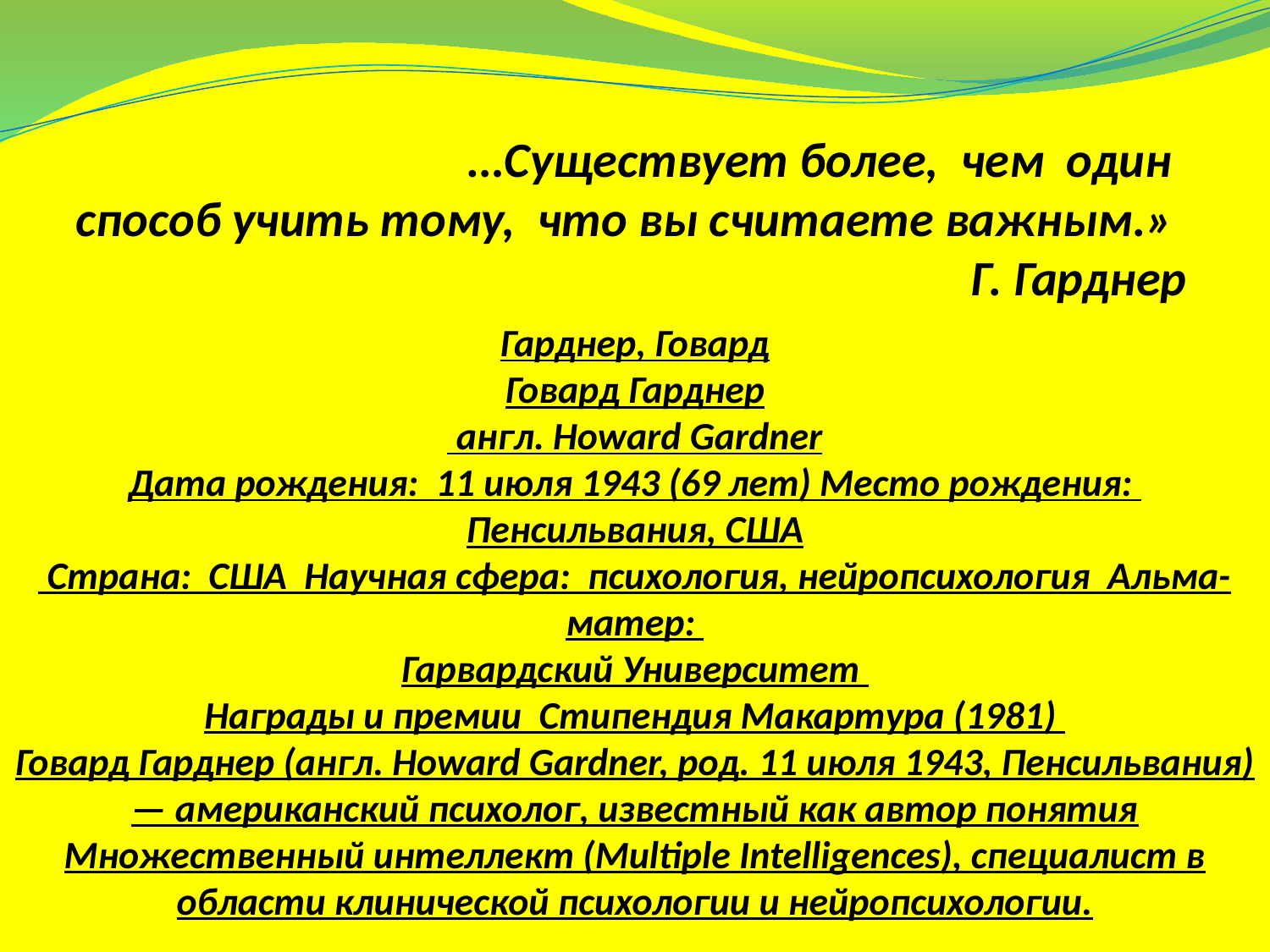

…Существует более,  чем  один способ учить тому,  что вы считаете важным.»
                                                                                Г. Гарднер
Гарднер, Говард
Говард Гарднер
 англ. Howard Gardner
Дата рождения:  11 июля 1943 (69 лет) Место рождения:  Пенсильвания, США
 Страна:  США  Научная сфера:  психология, нейропсихология  Альма-матер:
Гарвардский Университет
Награды и премии  Стипендия Макартура (1981)
Говард Гарднер (англ. Howard Gardner, род. 11 июля 1943, Пенсильвания) — американский психолог, известный как автор понятия Множественный интеллект (Multiple Intelligences), специалист в области клинической психологии и нейропсихологии.